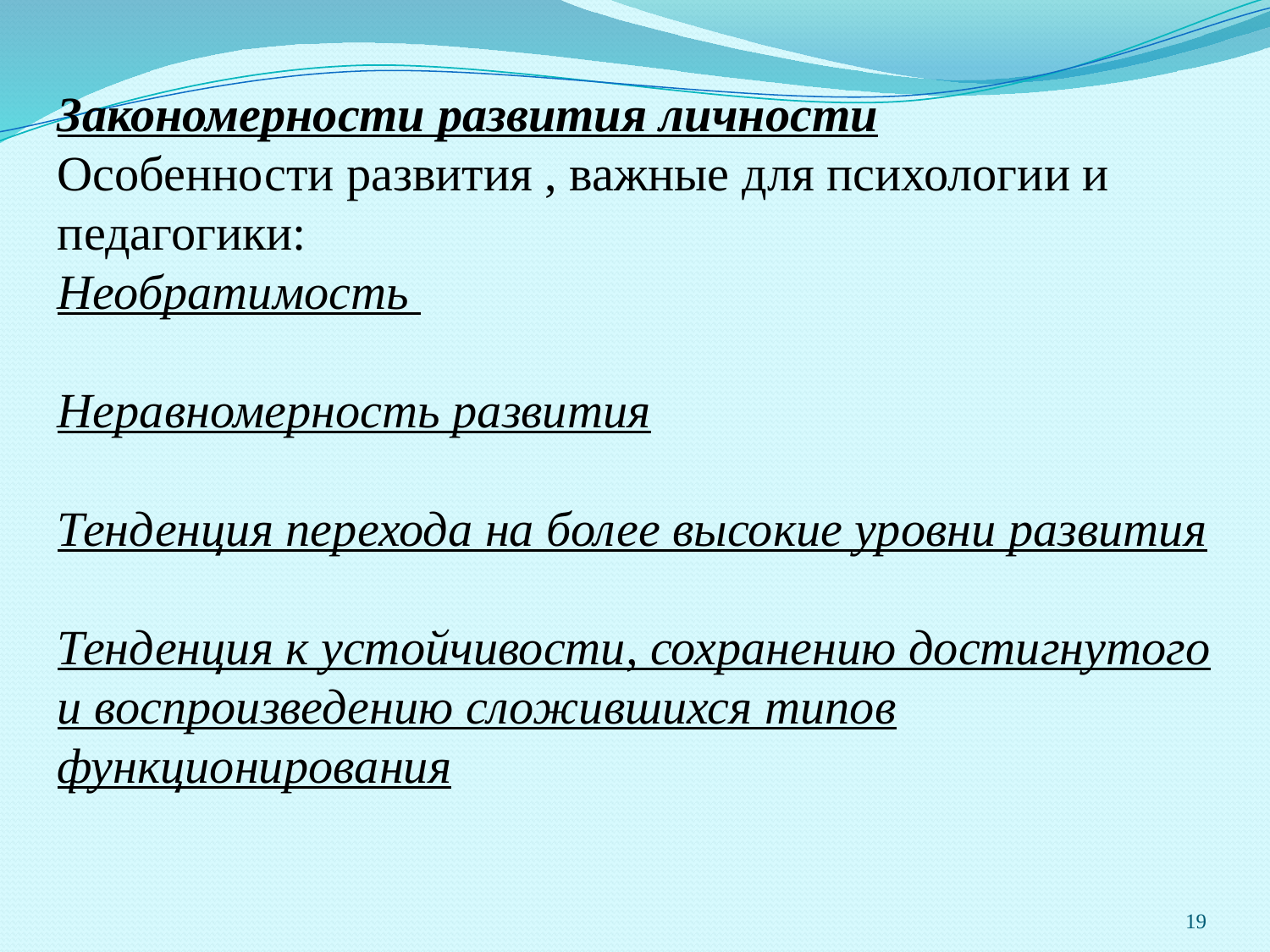

Закономерности развития личности
Особенности развития , важные для психологии и педагогики:
Необратимость

Неравномерность развития

Тенденция перехода на более высокие уровни развития

Тенденция к устойчивости, сохранению достигнутого и воспроизведению сложившихся типов функционирования

19